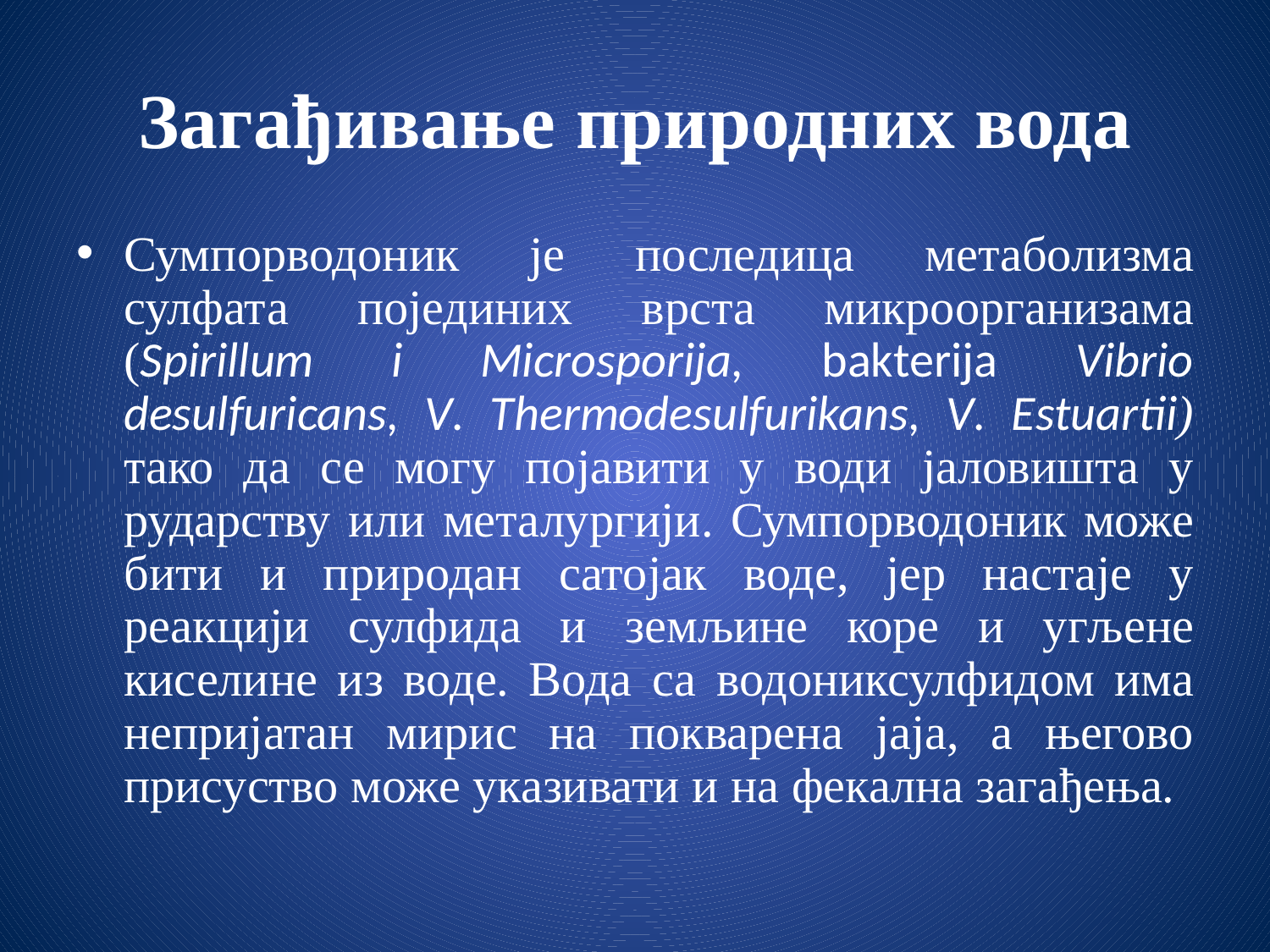

# Загађивање природних вода
Сумпорводоник је последица метаболизма сулфата појединих врста микроорганизама (Spirillum i Microsporija, bakterija Vibrio desulfuricans, V. Thermodesulfurikans, V. Estuartii) тако да се могу појавити у води јаловишта у рударству или металургији. Сумпорводоник може бити и природан сатојак воде, јер настаје у реакцији сулфида и земљине коре и угљене киселине из воде. Вода са водониксулфидом има непријатан мирис на покварена јаја, а његово присуство може указивати и на фекална загађења.